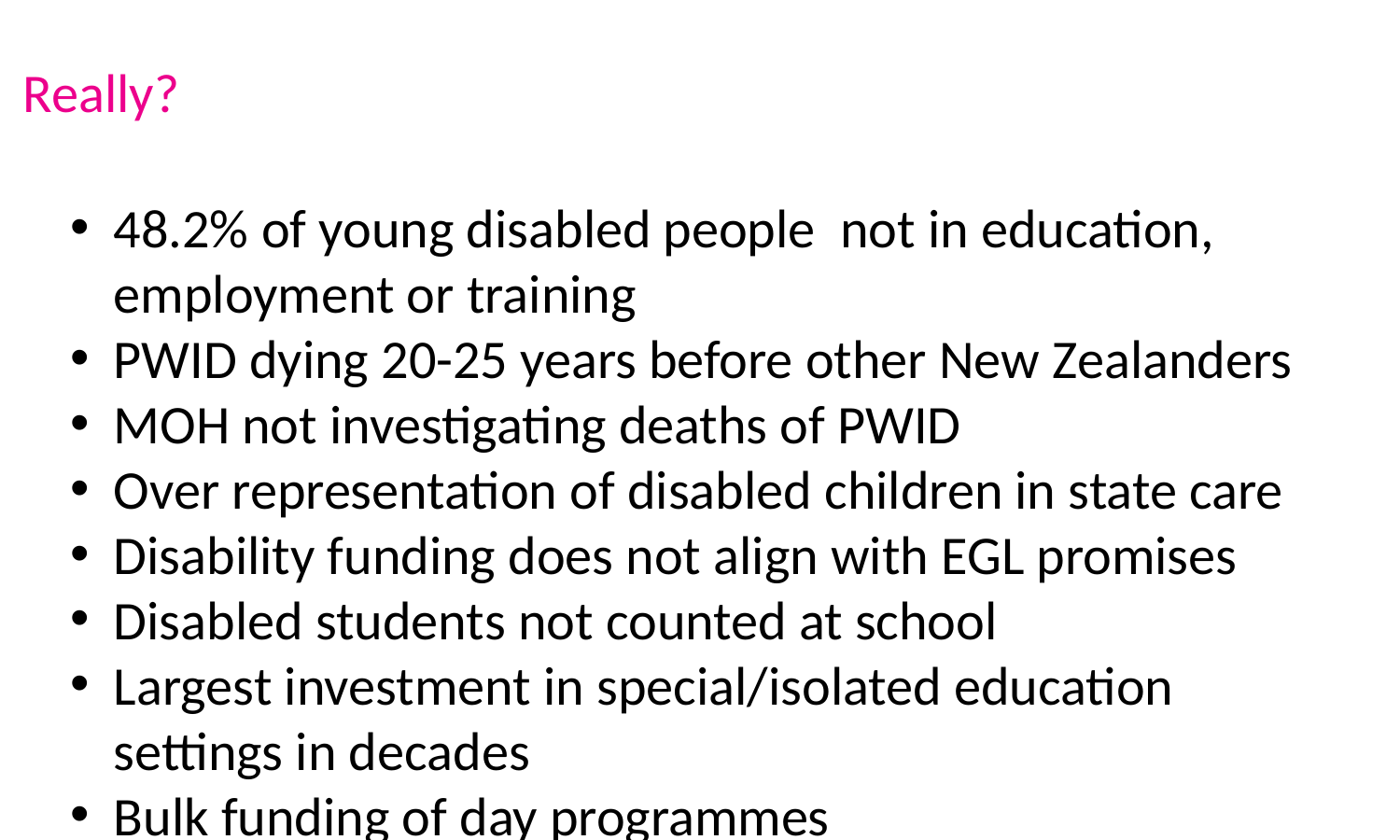

# Really?
48.2% of young disabled people  not in education, employment or training
PWID dying 20-25 years before other New Zealanders
MOH not investigating deaths of PWID
Over representation of disabled children in state care
Disability funding does not align with EGL promises
Disabled students not counted at school
Largest investment in special/isolated education settings in decades
Bulk funding of day programmes